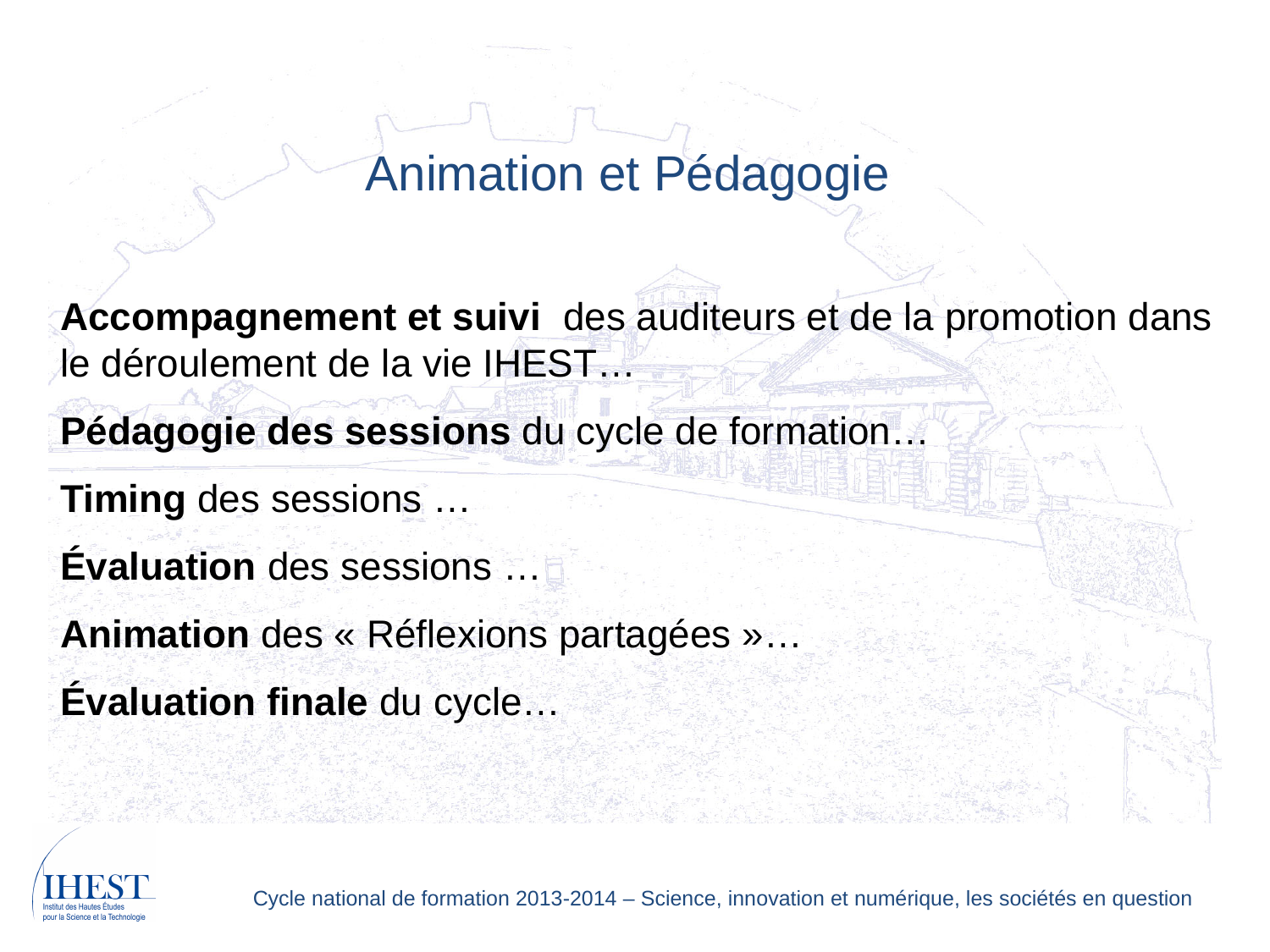

Animation et Pédagogie
Accompagnement et suivi  des auditeurs et de la promotion dans le déroulement de la vie IHEST…
Pédagogie des sessions du cycle de formation…
Timing des sessions …
Évaluation des sessions …
Animation des « Réflexions partagées »…
Évaluation finale du cycle…